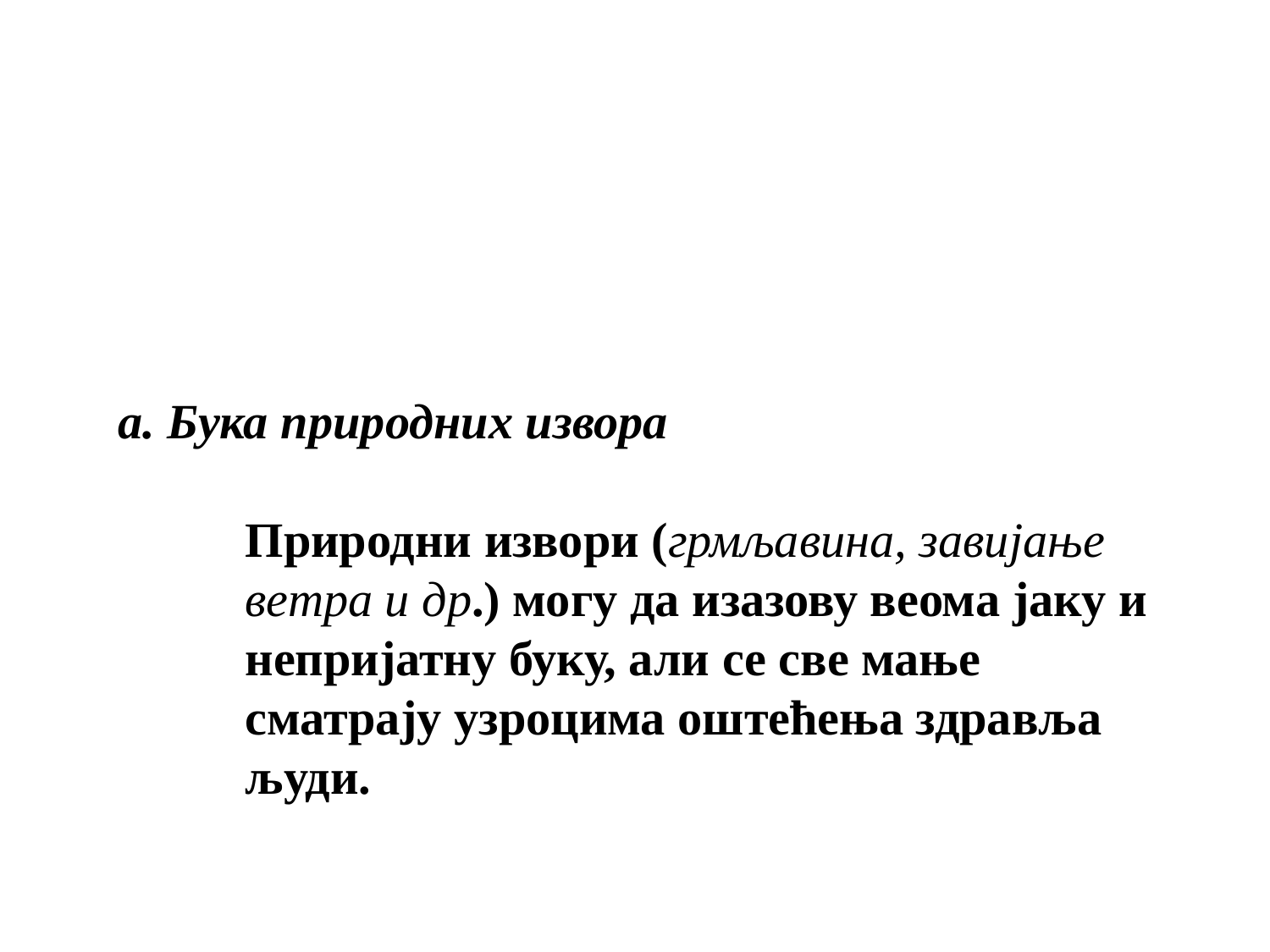

а. Бука природних извора

Природни извори (грмљавина, завијање ветра и др.) могу да изазову веома јаку и непријатну буку, али се све мање сматрају узроцима оштећења здравља људи.